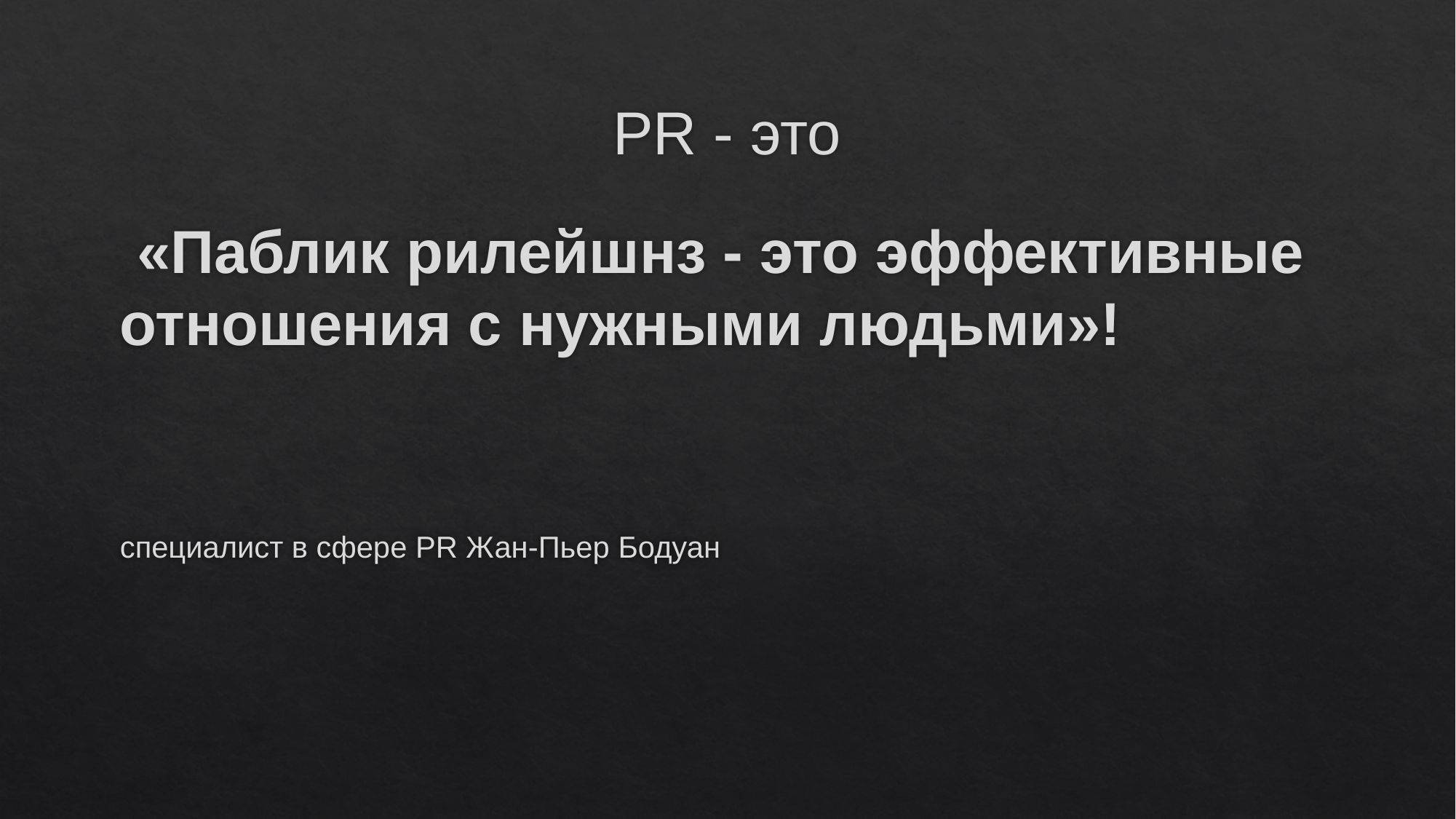

# PR - это
 «Паблик рилейшнз - это эффективные отношения с нужными людьми»!

специалист в сфере PR Жан-Пьер Бодуан